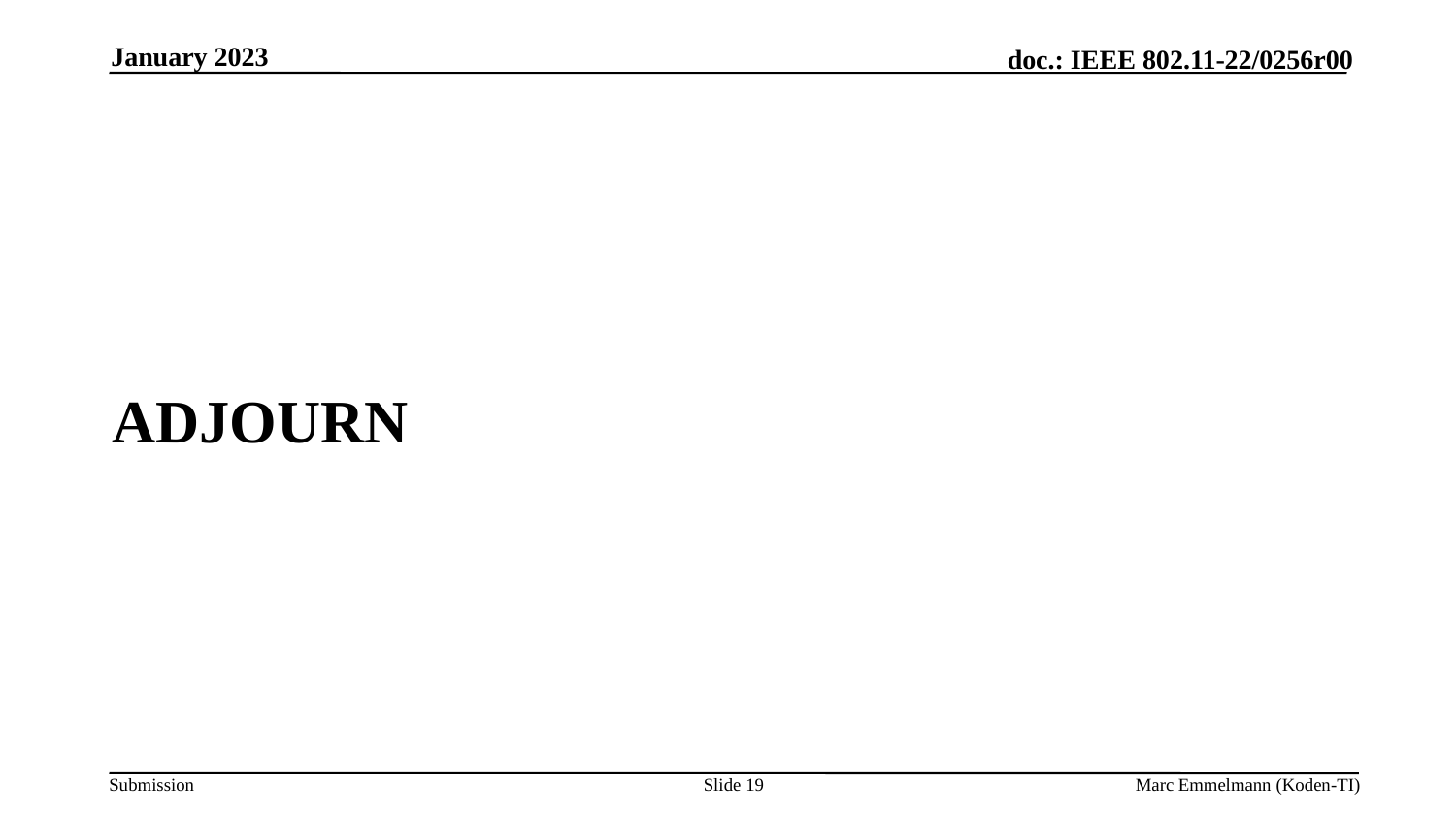

January 2023
# Adjourn
Slide 19
Marc Emmelmann (Koden-TI)